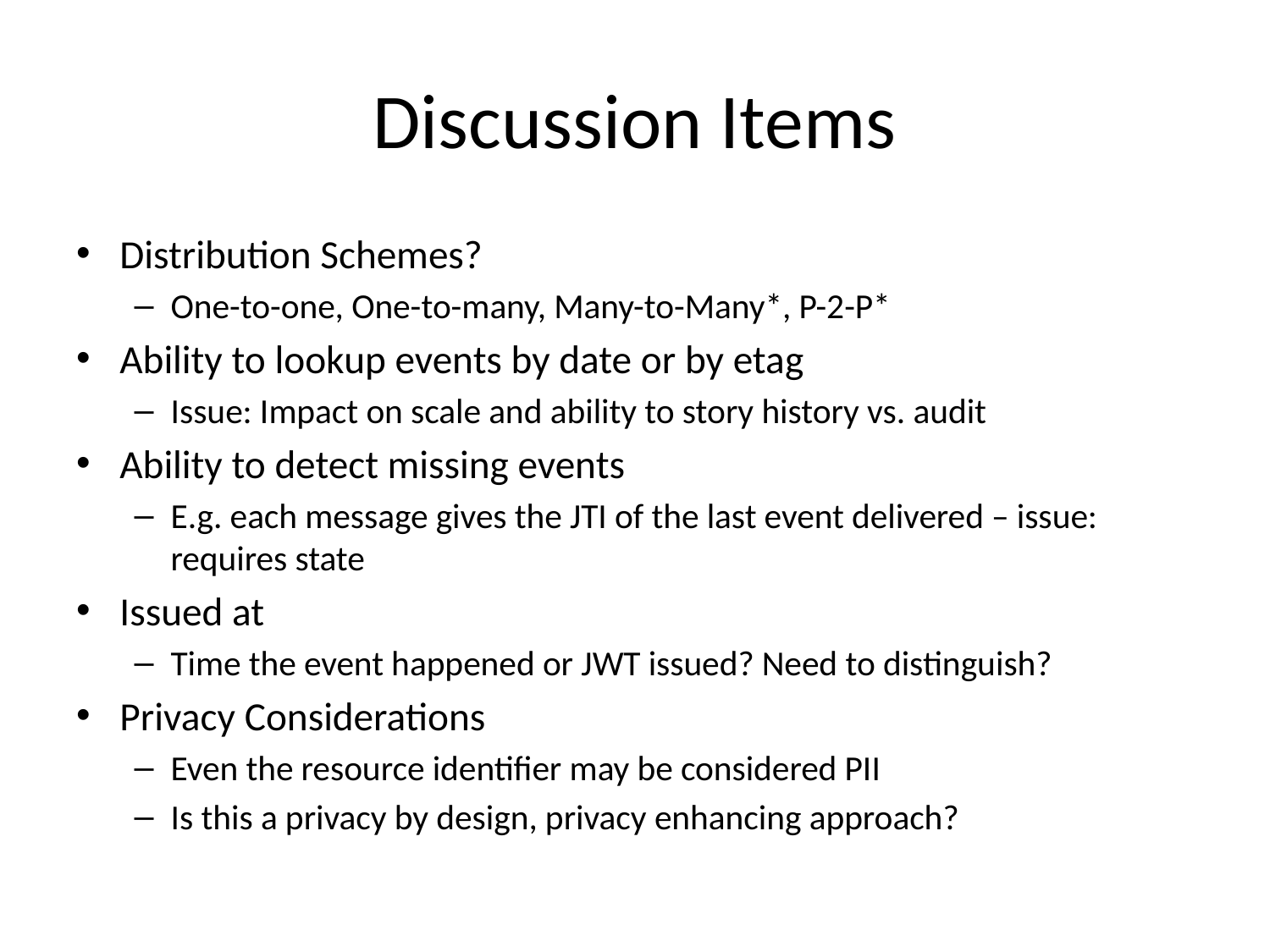

# Discussion Items
Distribution Schemes?
One-to-one, One-to-many, Many-to-Many*, P-2-P*
Ability to lookup events by date or by etag
Issue: Impact on scale and ability to story history vs. audit
Ability to detect missing events
E.g. each message gives the JTI of the last event delivered – issue: requires state
Issued at
Time the event happened or JWT issued? Need to distinguish?
Privacy Considerations
Even the resource identifier may be considered PII
Is this a privacy by design, privacy enhancing approach?